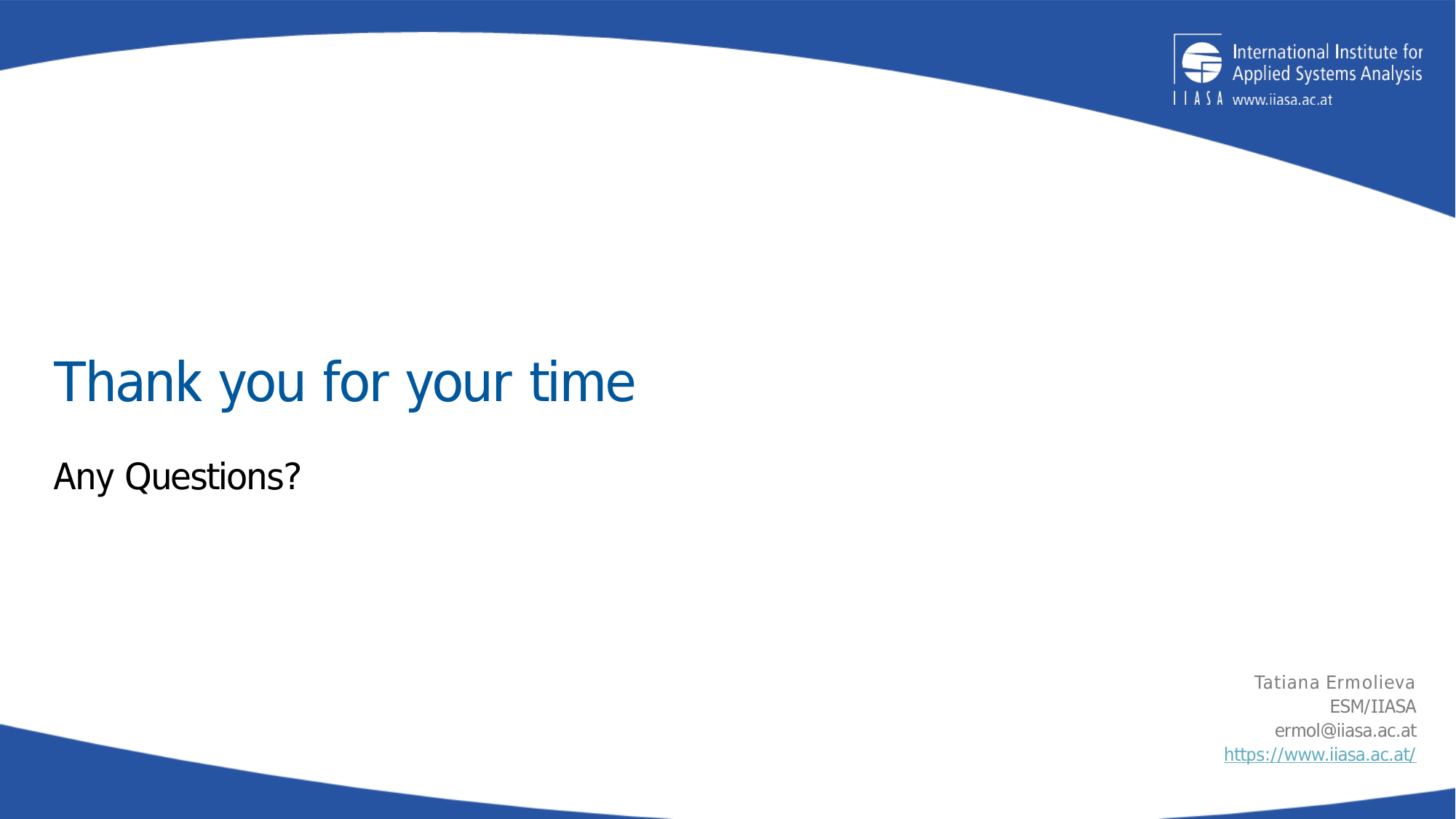

# Thank you for your time
Any Questions?
Tatiana Ermolieva
ESM/IIASA
ermol@iiasa.ac.at
https://www.iiasa.ac.at/